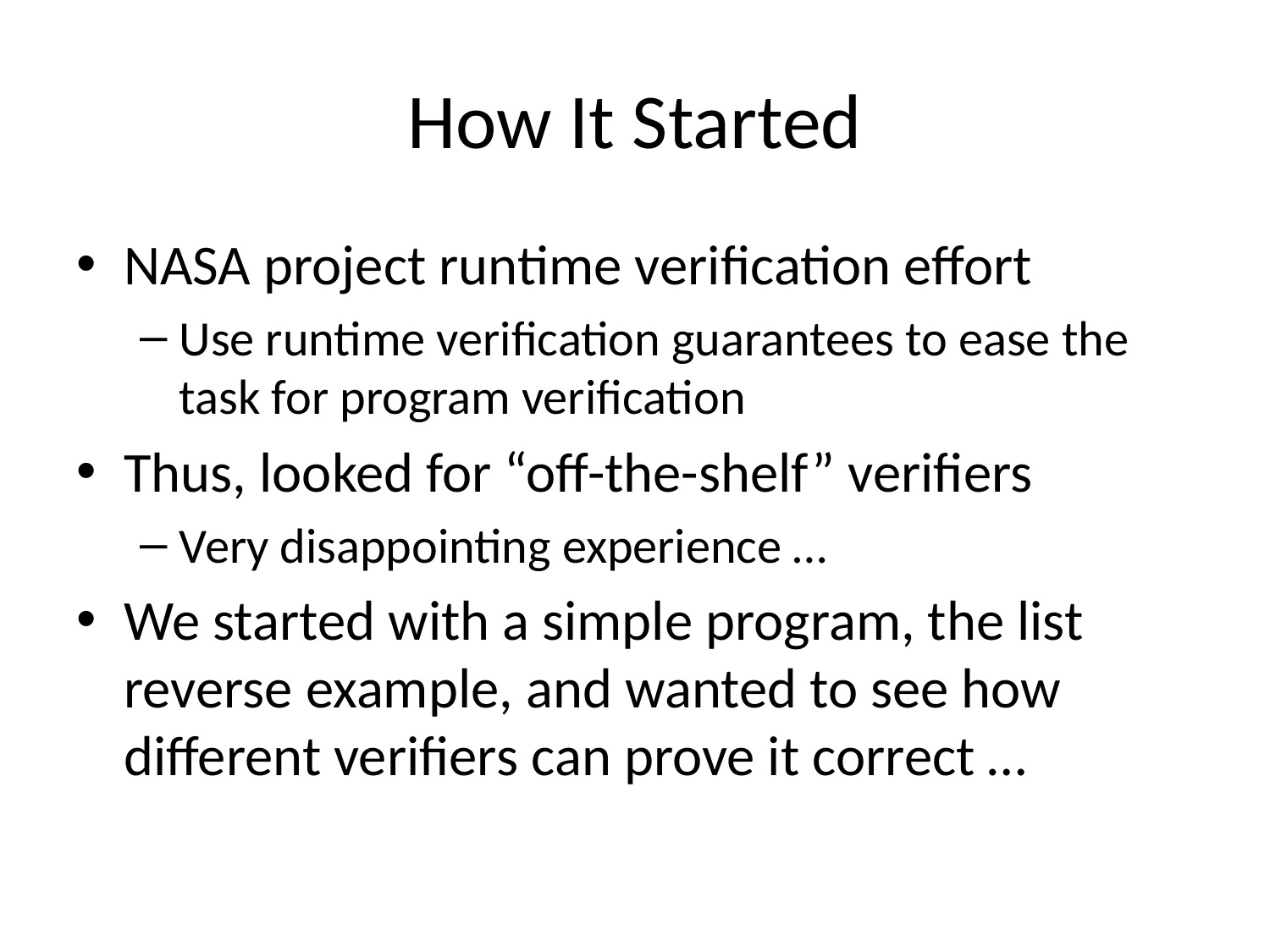

# How It Started
NASA project runtime verification effort
Use runtime verification guarantees to ease the task for program verification
Thus, looked for “off-the-shelf” verifiers
Very disappointing experience …
We started with a simple program, the list reverse example, and wanted to see how different verifiers can prove it correct …